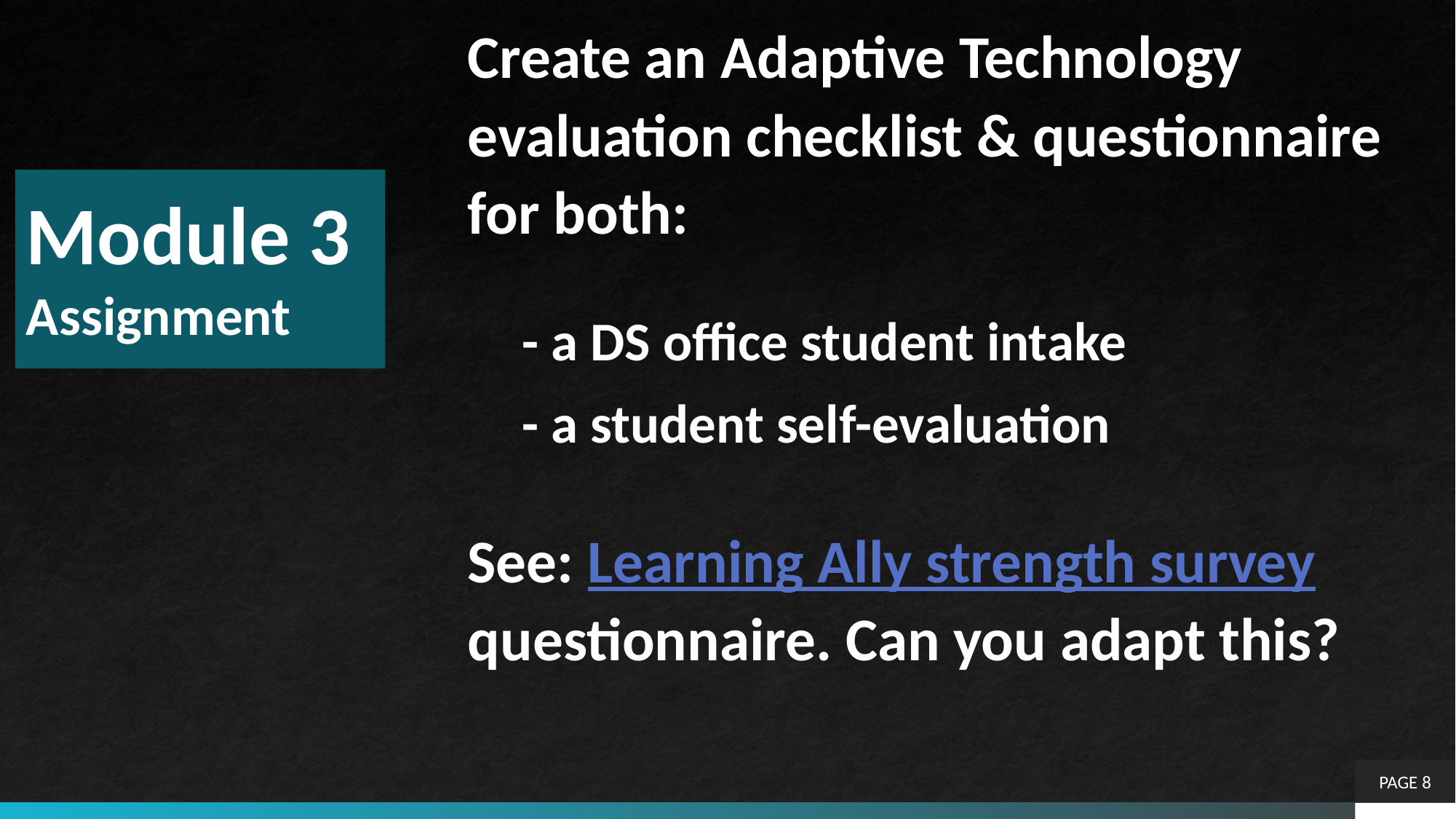

Create an Adaptive Technology evaluation checklist & questionnaire for both:

- a DS office student intake
- a student self-evaluation

See: Learning Ally strength survey questionnaire. Can you adapt this?

# Module 3 Assignment
PAGE 8